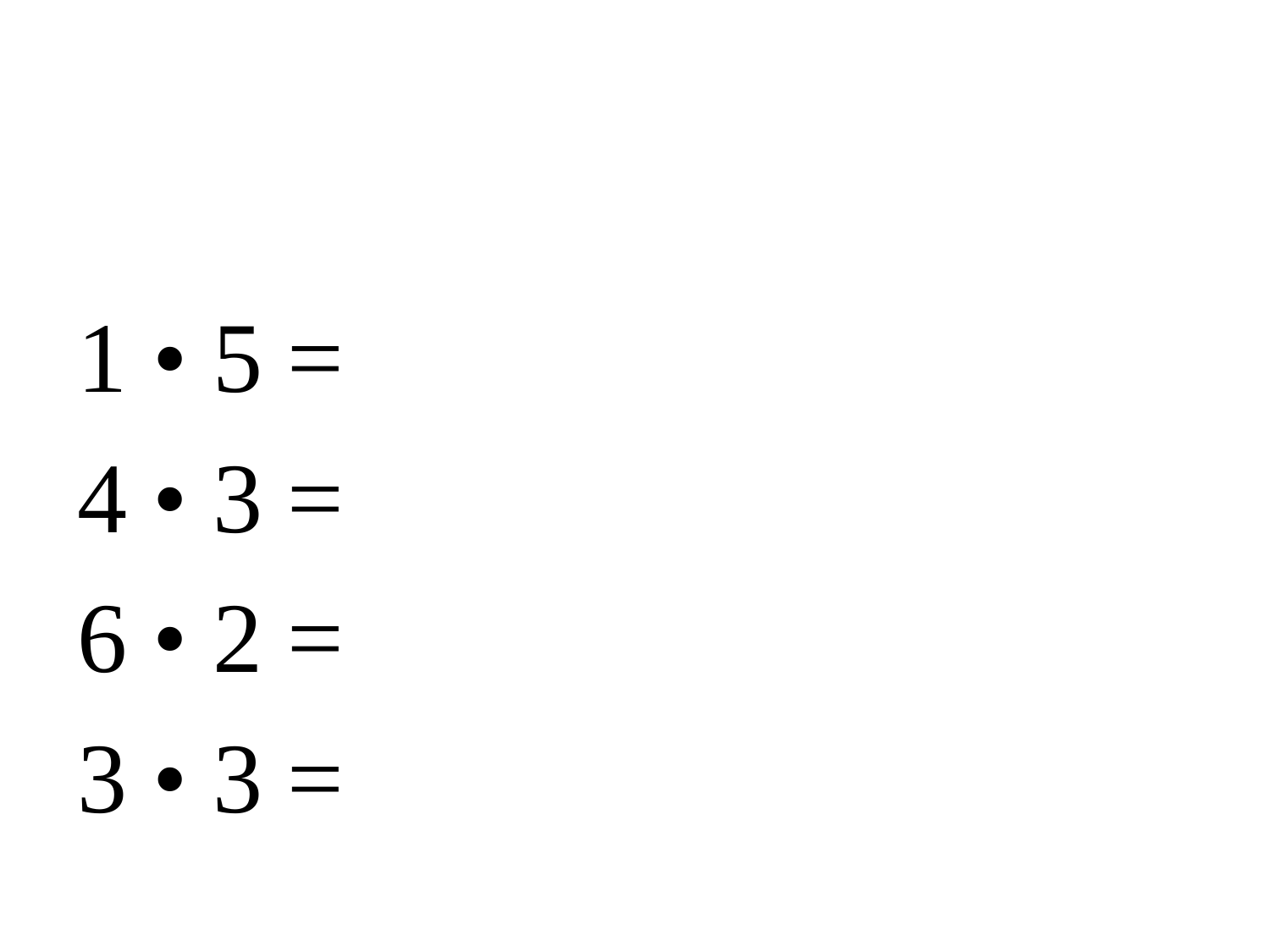

1 • 5 =
4 • 3 =
6 • 2 =
3 • 3 =